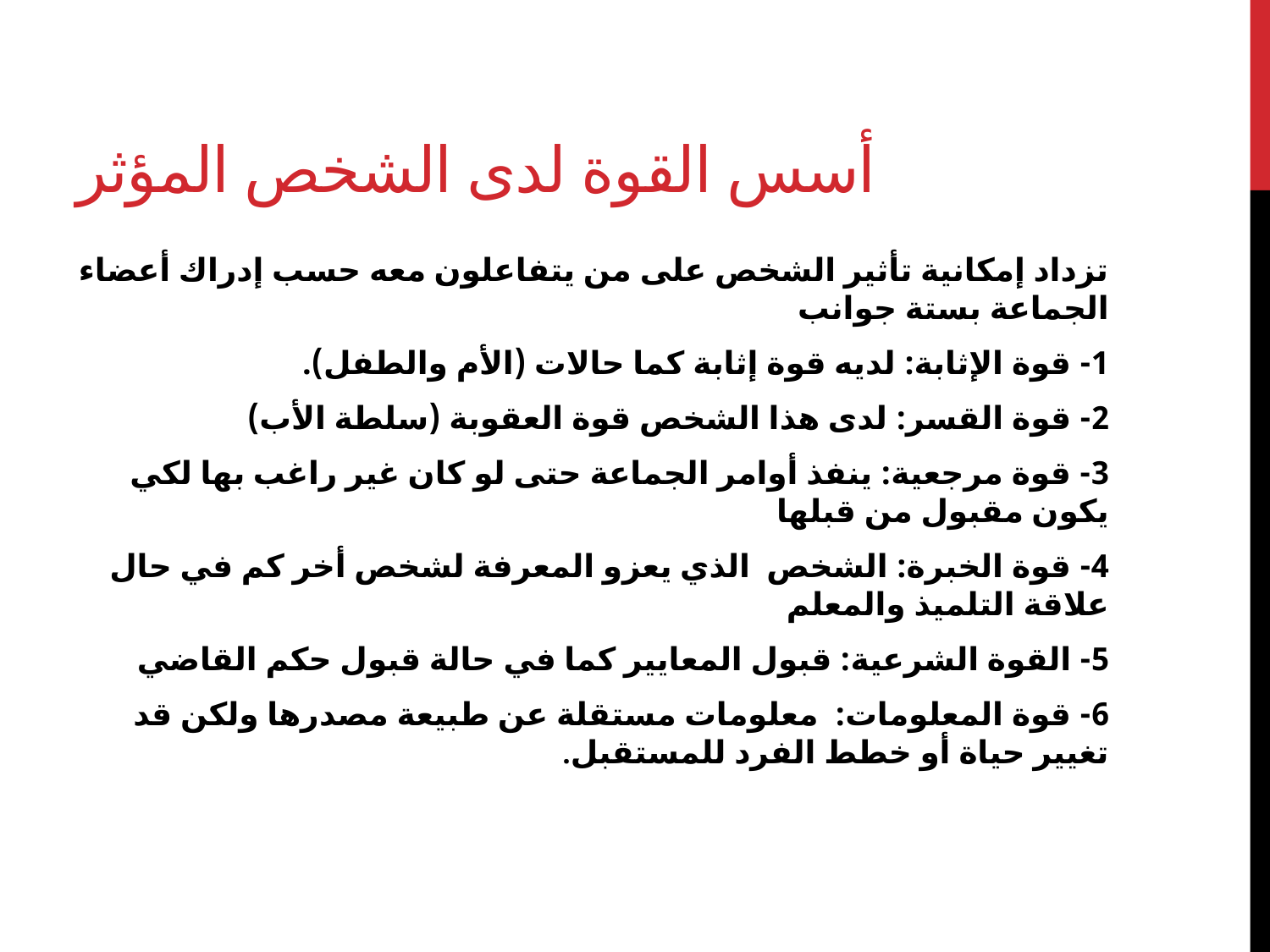

# أسس القوة لدى الشخص المؤثر
تزداد إمكانية تأثير الشخص على من يتفاعلون معه حسب إدراك أعضاء الجماعة بستة جوانب
1- قوة الإثابة: لديه قوة إثابة كما حالات (الأم والطفل).
2- قوة القسر: لدى هذا الشخص قوة العقوبة (سلطة الأب)
3- قوة مرجعية: ينفذ أوامر الجماعة حتى لو كان غير راغب بها لكي يكون مقبول من قبلها
4- قوة الخبرة: الشخص  الذي يعزو المعرفة لشخص أخر كم في حال  علاقة التلميذ والمعلم
5- القوة الشرعية: قبول المعايير كما في حالة قبول حكم القاضي
6- قوة المعلومات:  معلومات مستقلة عن طبيعة مصدرها ولكن قد تغيير حياة أو خطط الفرد للمستقبل.